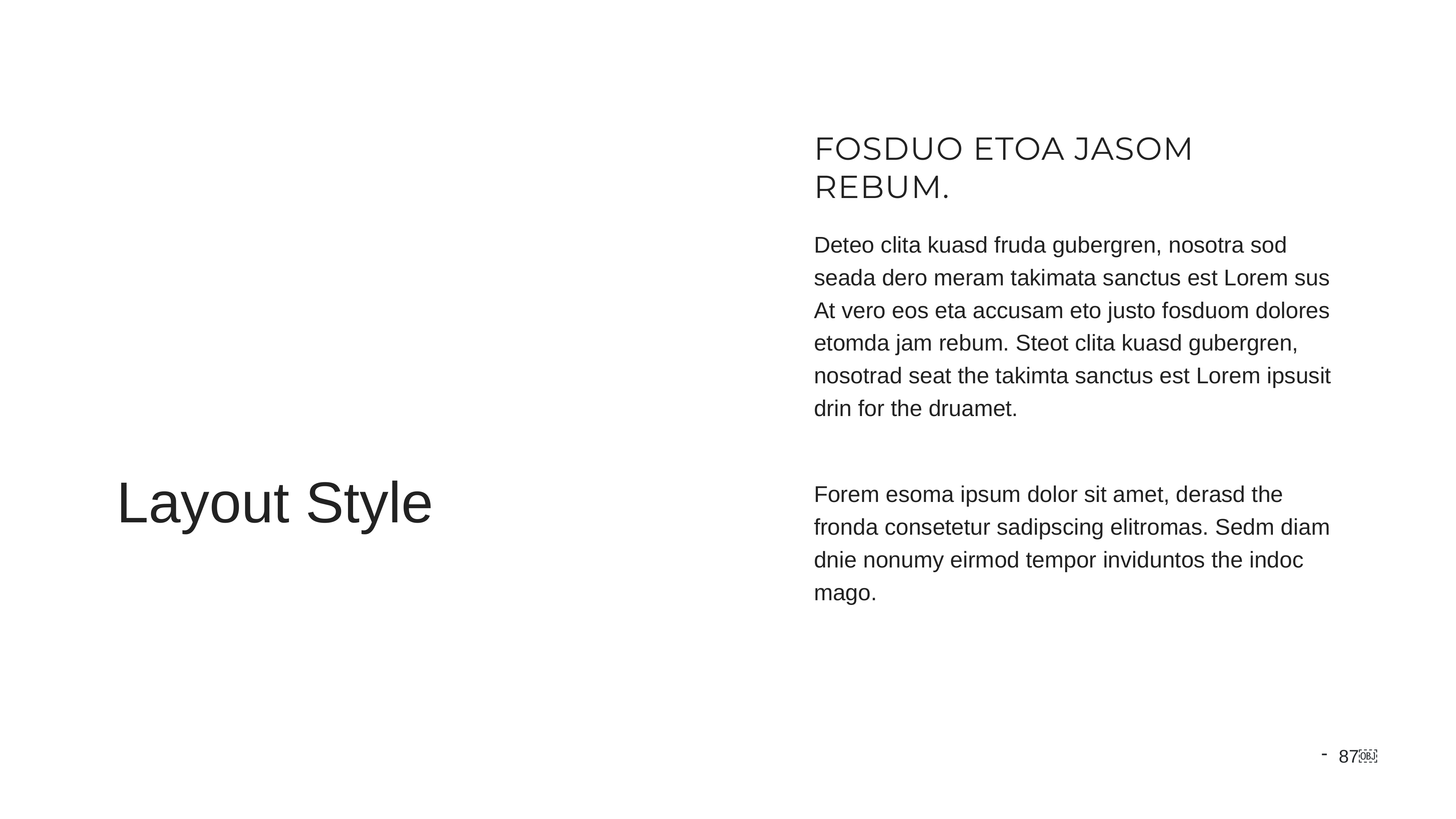

Fosduo etoa jasom rebum.
Deteo clita kuasd fruda gubergren, nosotra sod seada dero meram takimata sanctus est Lorem sus At vero eos eta accusam eto justo fosduom dolores etomda jam rebum. Steot clita kuasd gubergren, nosotrad seat the takimta sanctus est Lorem ipsusit drin for the druamet.
Layout Style
Forem esoma ipsum dolor sit amet, derasd the fronda consetetur sadipscing elitromas. Sedm diam dnie nonumy eirmod tempor inviduntos the indoc mago.